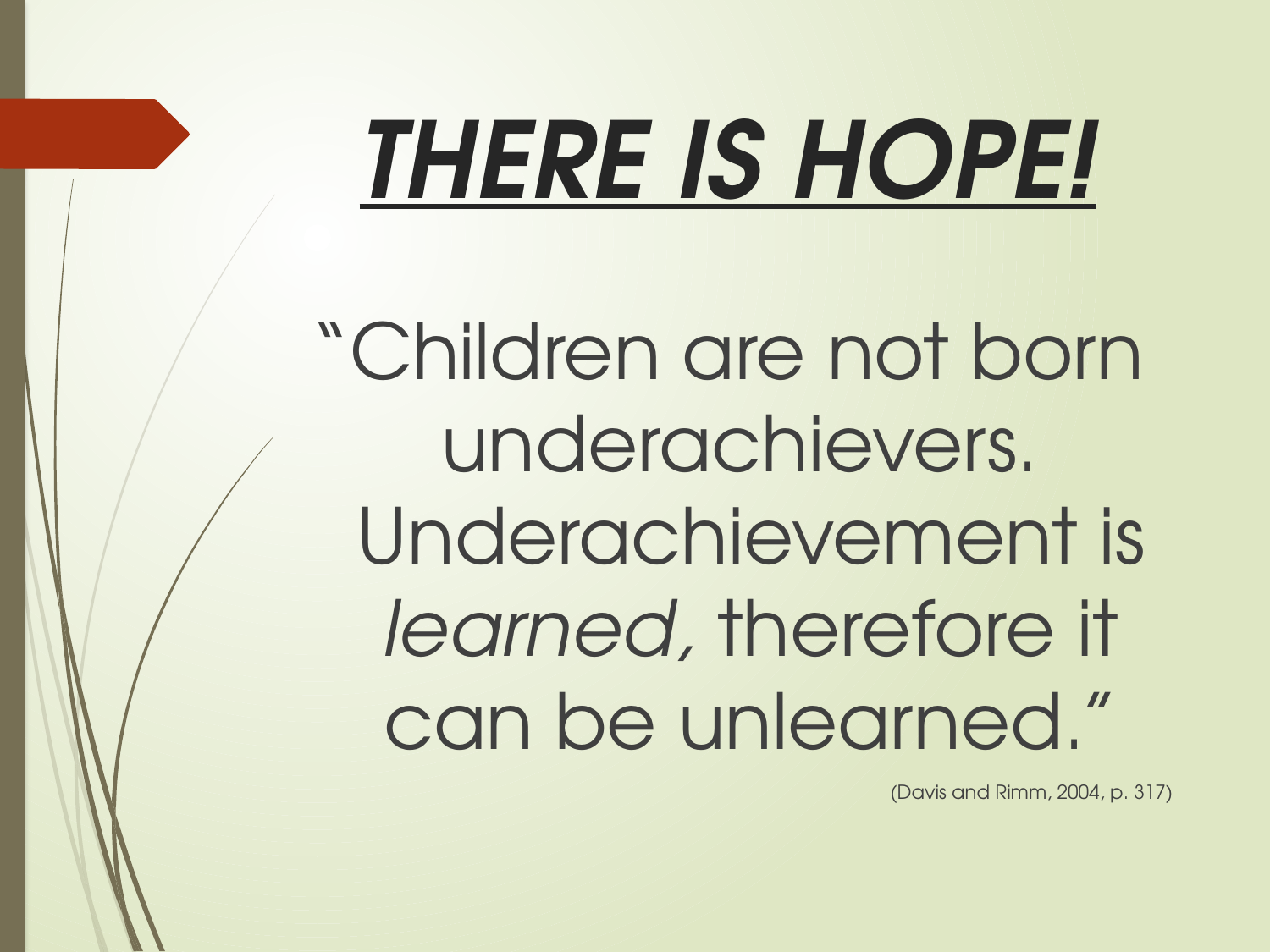

# THERE IS HOPE!
“Children are not born underachievers.  Underachievement is learned, therefore it can be unlearned.”
(Davis and Rimm, 2004, p. 317)